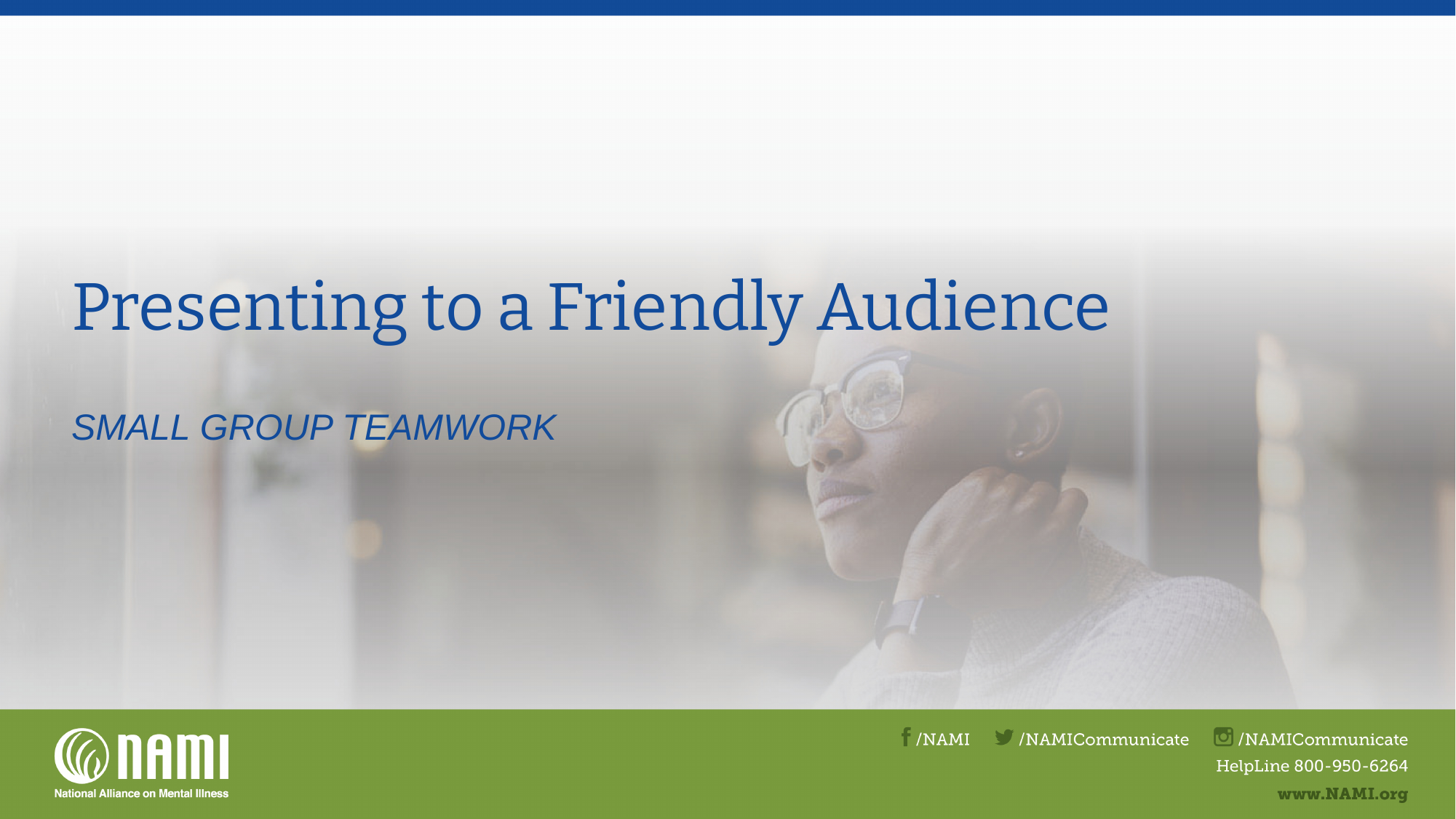

# Presenting to a Friendly Audience
Small group teamwork